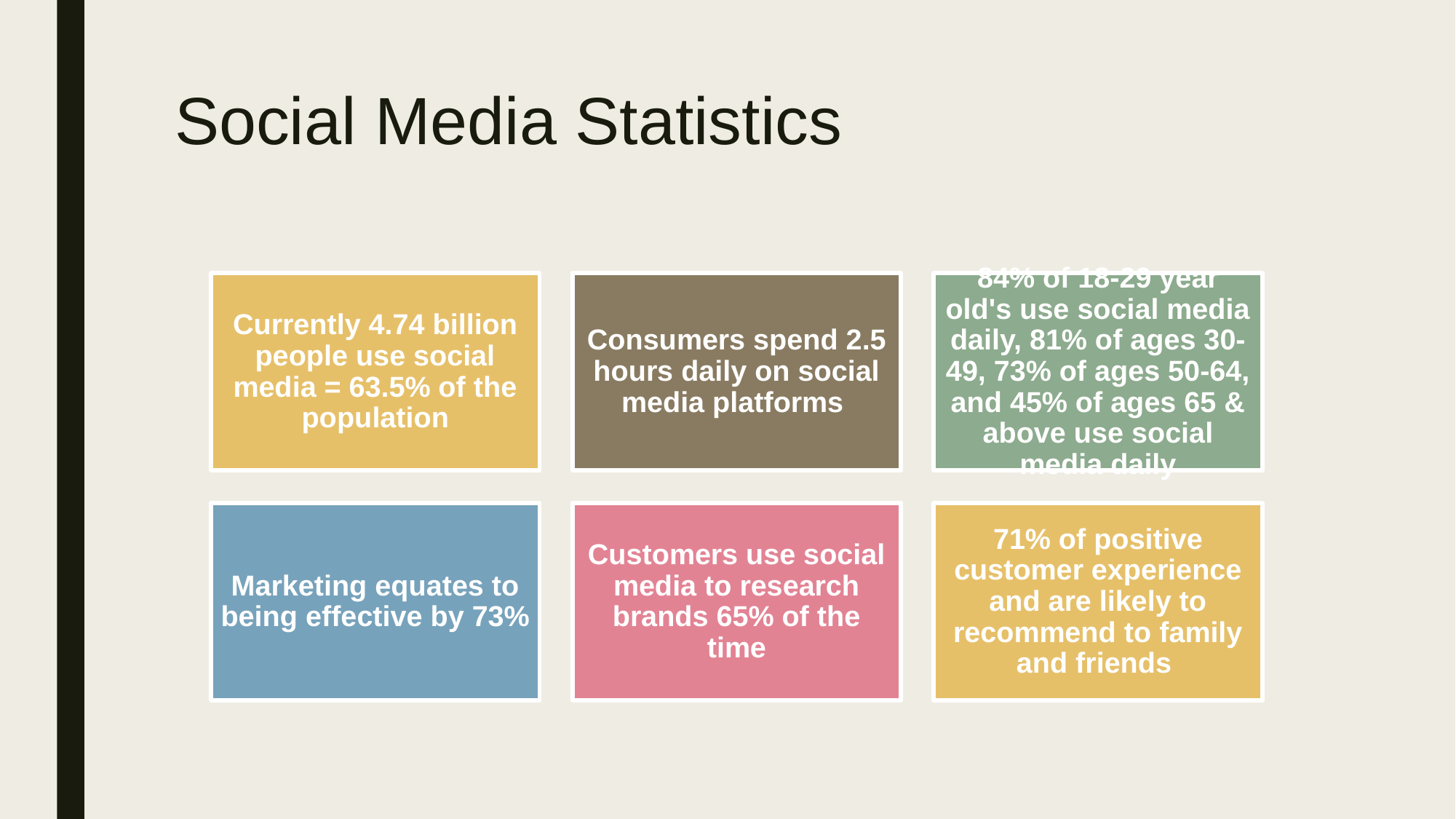

# Social Media Statistics
Currently 4.74 billion people use social media = 63.5% of the population
Consumers spend 2.5 hours daily on social media platforms
84% of 18-29 year old's use social media daily, 81% of ages 30-49, 73% of ages 50-64, and 45% of ages 65 & above use social media daily
Marketing equates to being effective by 73%
Customers use social media to research brands 65% of the time
71% of positive customer experience and are likely to recommend to family and friends